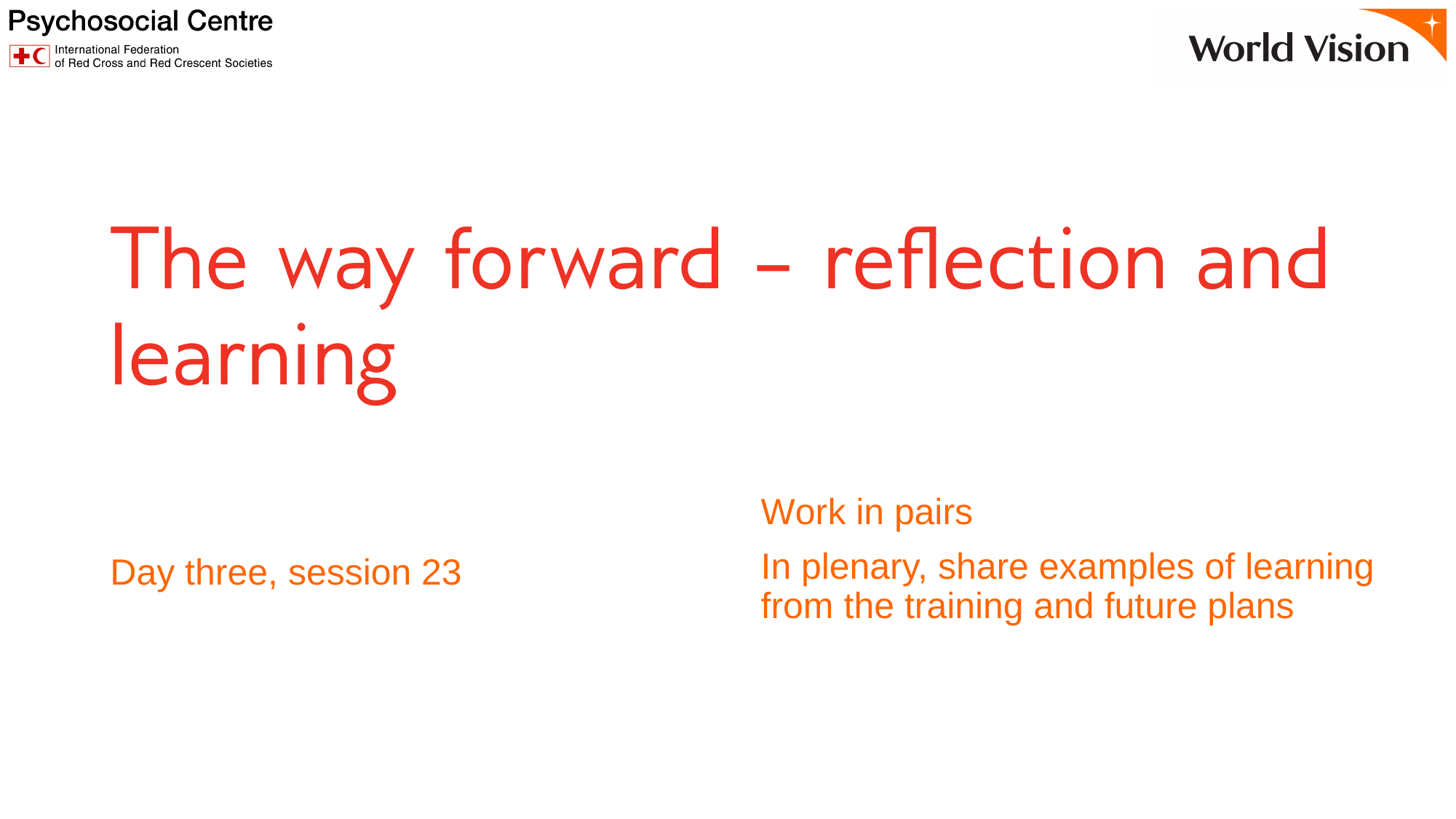

# The way forward – reflection and learning

Work in pairs
In plenary, share examples of learning from the training and future plans

Day three, session 23